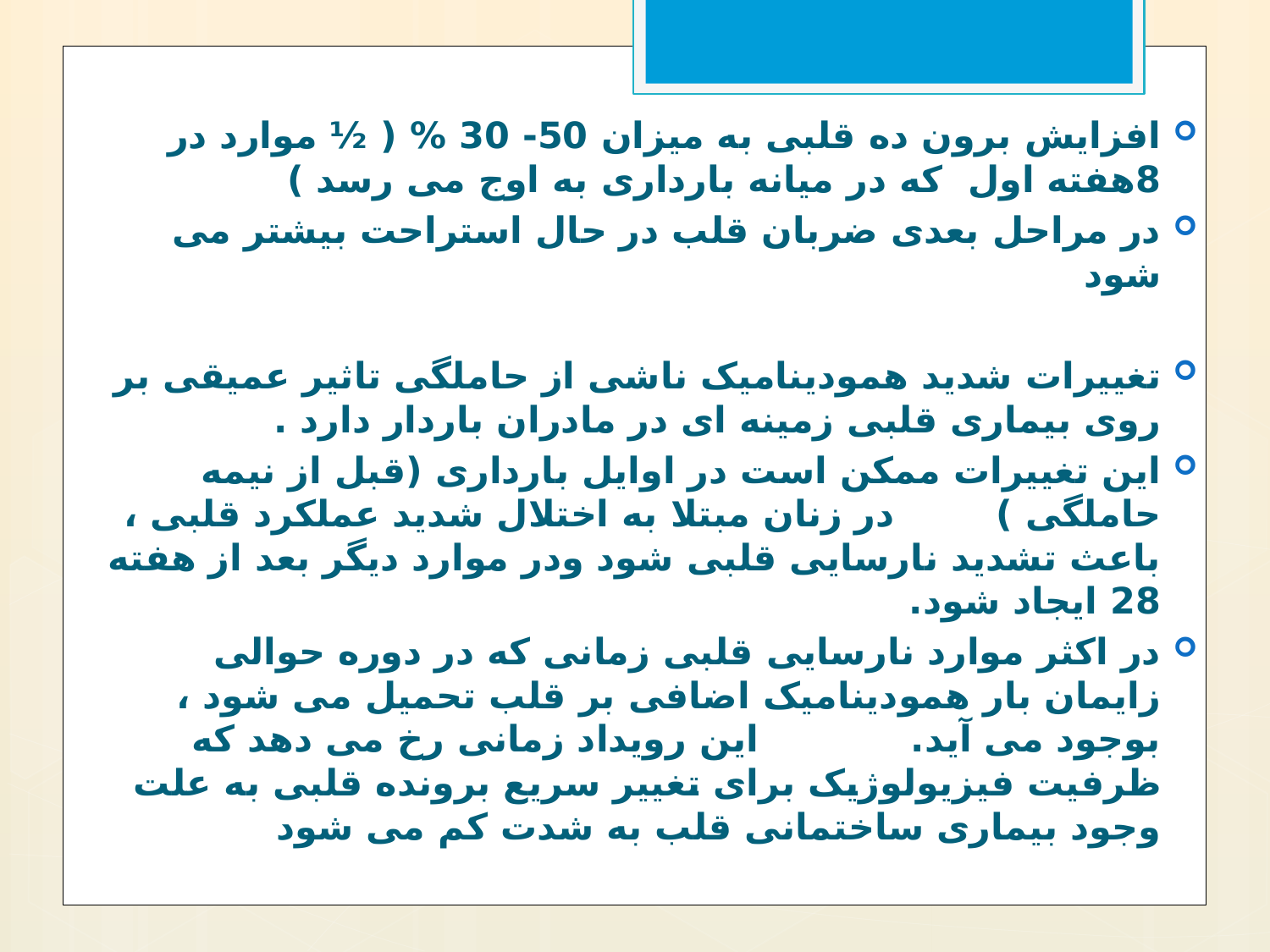

افزایش برون ده قلبی به میزان 50- 30 % ( ½ موارد در 8هفته اول  که در میانه بارداری به اوج می رسد )
در مراحل بعدی ضربان قلب در حال استراحت بیشتر می شود

تغییرات شدید همودینامیک ناشی از حاملگی تاثیر عمیقی بر روی بیماری قلبی زمینه ای در مادران باردار دارد .
این تغییرات ممکن است در اوایل بارداری (قبل از نیمه حاملگی )        در زنان مبتلا به اختلال شدید عملکرد قلبی ، باعث تشدید نارسایی قلبی شود ودر موارد دیگر بعد از هفته 28 ایجاد شود.
در اکثر موارد نارسایی قلبی زمانی که در دوره حوالی زایمان بار همودینامیک اضافی بر قلب تحمیل می شود ، بوجود می آید.            این رویداد زمانی رخ می دهد که ظرفیت فیزیولوژیک برای تغییر سریع برونده قلبی به علت وجود بیماری ساختمانی قلب به شدت کم می شود